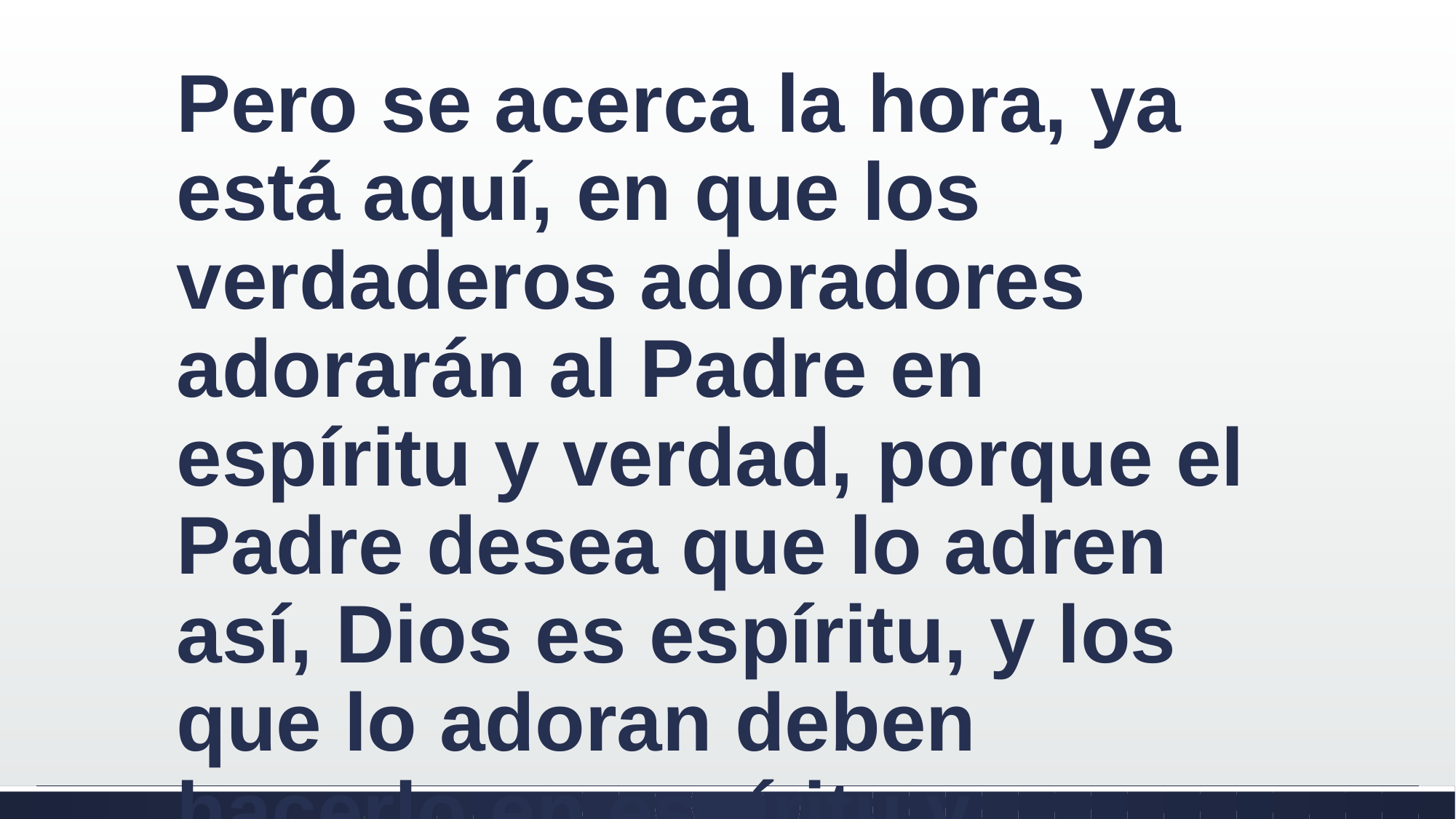

#
Pero se acerca la hora, ya está aquí, en que los verdaderos adoradores adorarán al Padre en espíritu y verdad, porque el Padre desea que lo adren así, Dios es espíritu, y los que lo adoran deben hacerlo en espíritu y verdad».